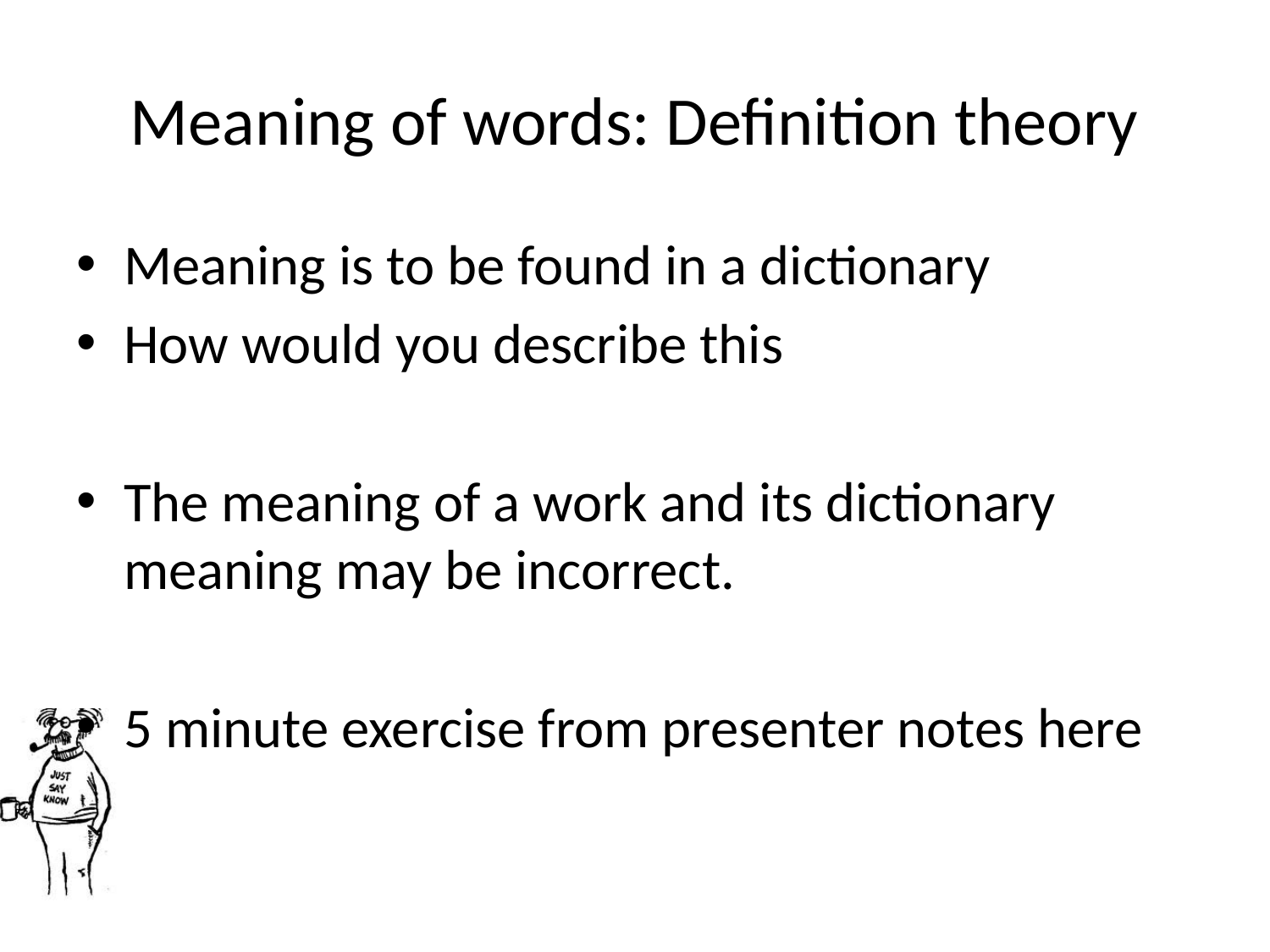

# Meaning of words: Definition theory
Meaning is to be found in a dictionary
How would you describe this

The meaning of a work and its dictionary meaning may be incorrect.

5 minute exercise from presenter notes here